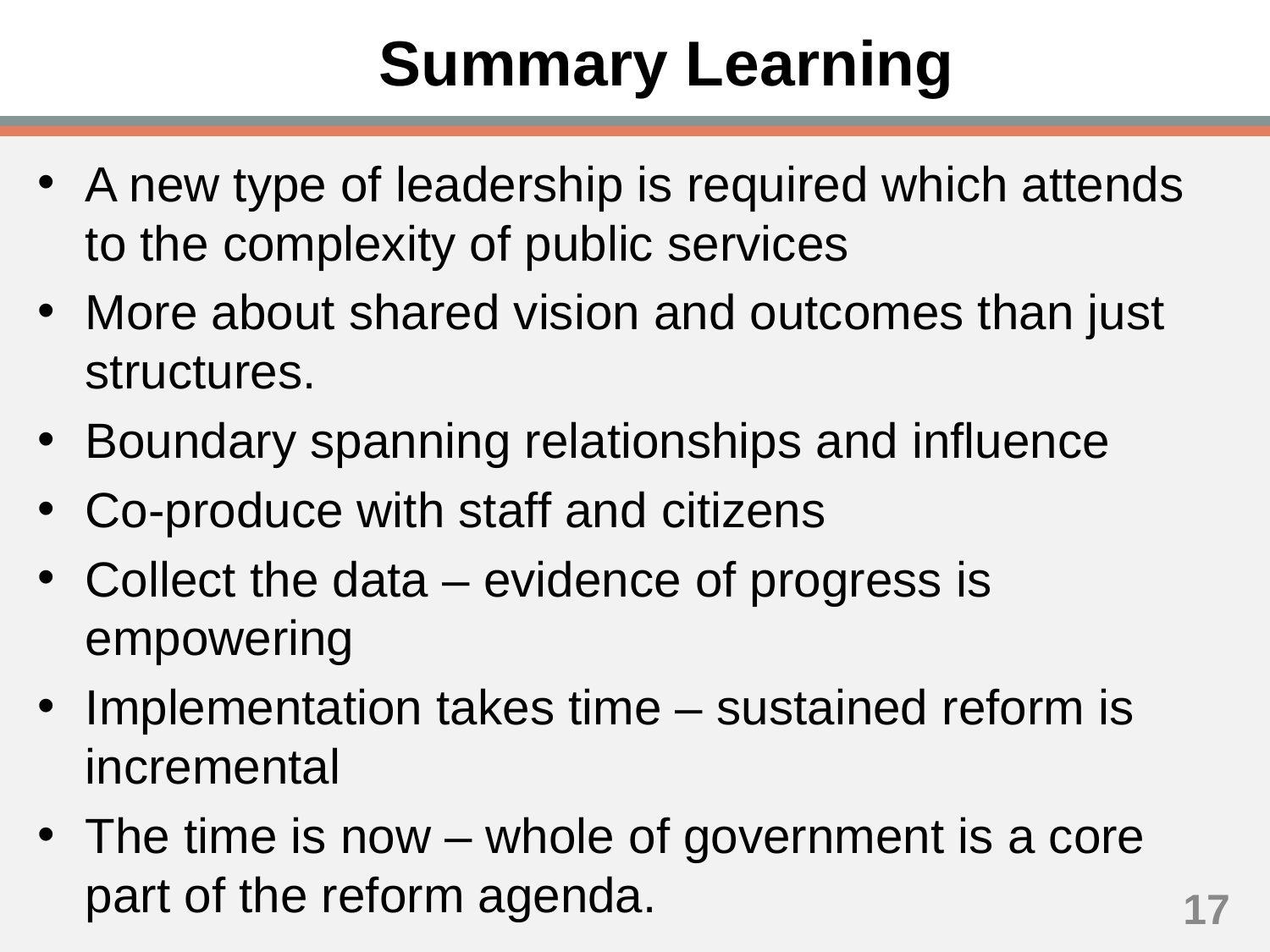

# Summary Learning
A new type of leadership is required which attends to the complexity of public services
More about shared vision and outcomes than just structures.
Boundary spanning relationships and influence
Co-produce with staff and citizens
Collect the data – evidence of progress is empowering
Implementation takes time – sustained reform is incremental
The time is now – whole of government is a core part of the reform agenda.

17